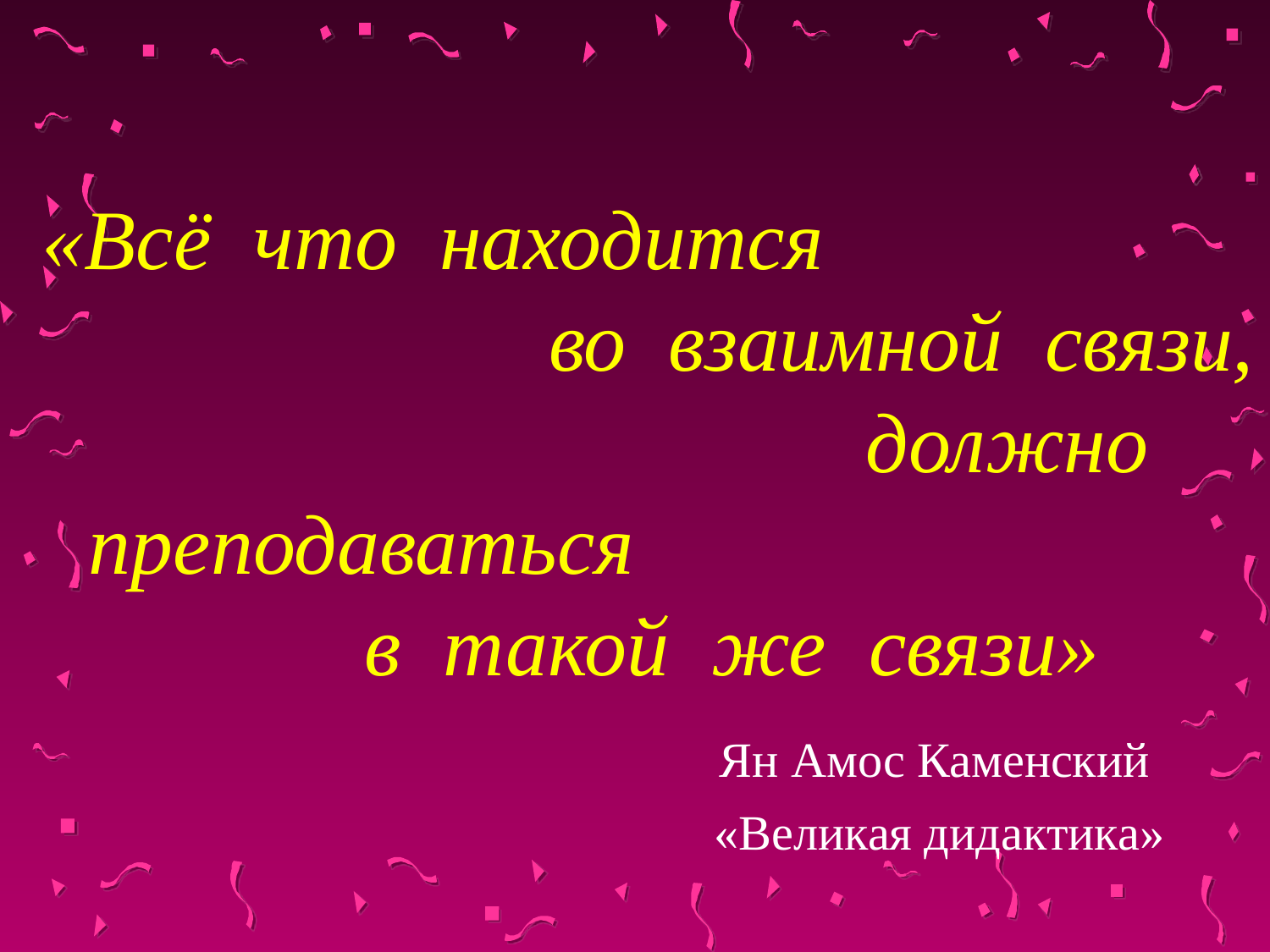

«Всё  что  находится                                           во  взаимной  связи,                                  должно  преподаваться                                      в  такой  же  связи»
                                 Ян Амос Каменский
                                                «Великая дидактика»